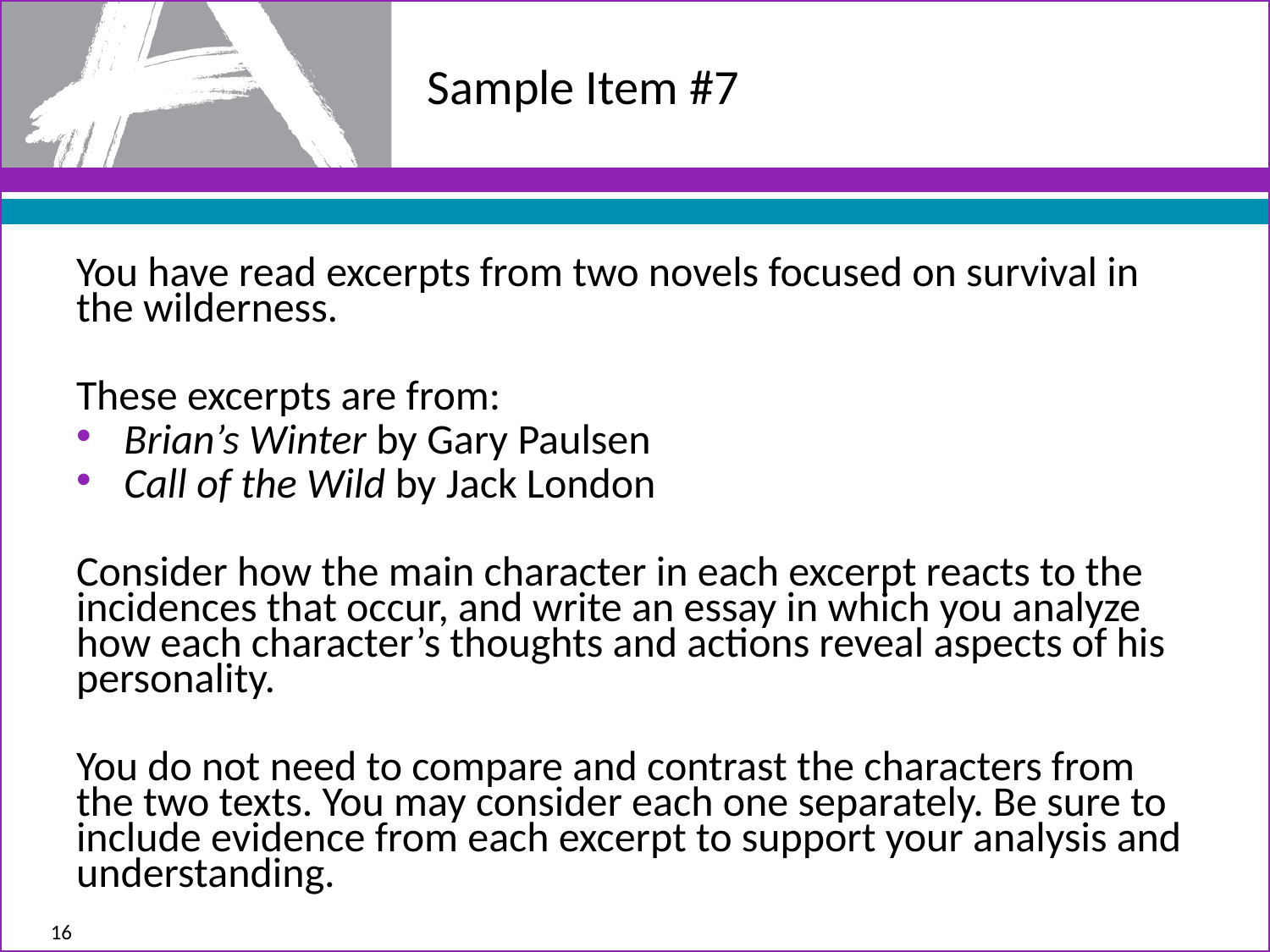

# Sample Item #7

You have read excerpts from two novels focused on survival in the wilderness.

These excerpts are from:
Brian’s Winter by Gary Paulsen
Call of the Wild by Jack London

Consider how the main character in each excerpt reacts to the incidences that occur, and write an essay in which you analyze how each character’s thoughts and actions reveal aspects of his personality.

You do not need to compare and contrast the characters from the two texts. You may consider each one separately. Be sure to include evidence from each excerpt to support your analysis and understanding.
16